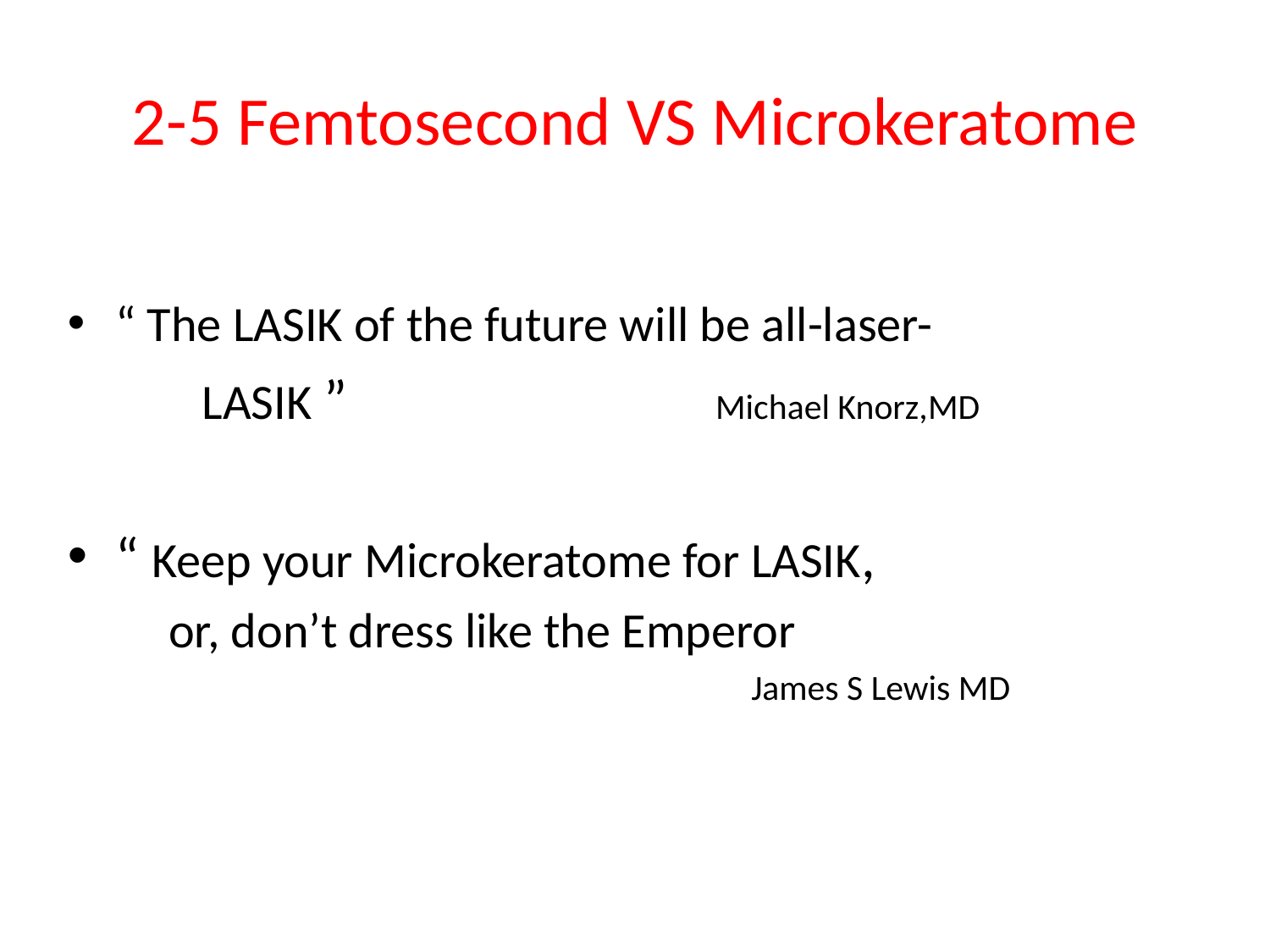

# 2-5 Femtosecond VS Microkeratome
“ The LASIK of the future will be all-laser-
            LASIK ”                             Michael Knorz,MD

“ Keep your Microkeratome for LASIK,
         or, don’t dress like the Emperor
                                                                                     James S Lewis MD